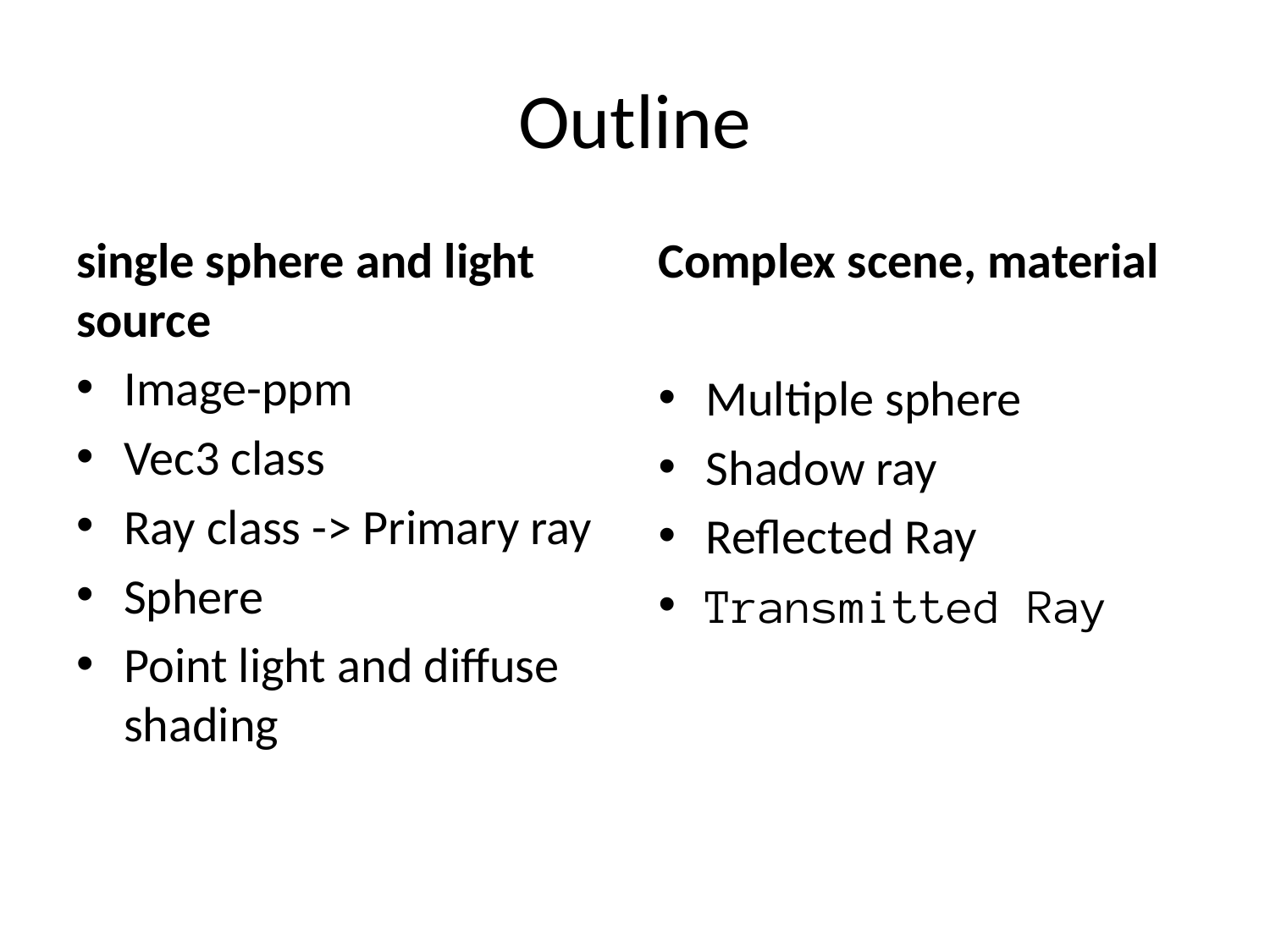

# Outline
single sphere and light source
Image-ppm
Vec3 class
Ray class -> Primary ray
Sphere
Point light and diffuse shading

Complex scene, material

Multiple sphere
Shadow ray
Reflected Ray
Transmitted Ray